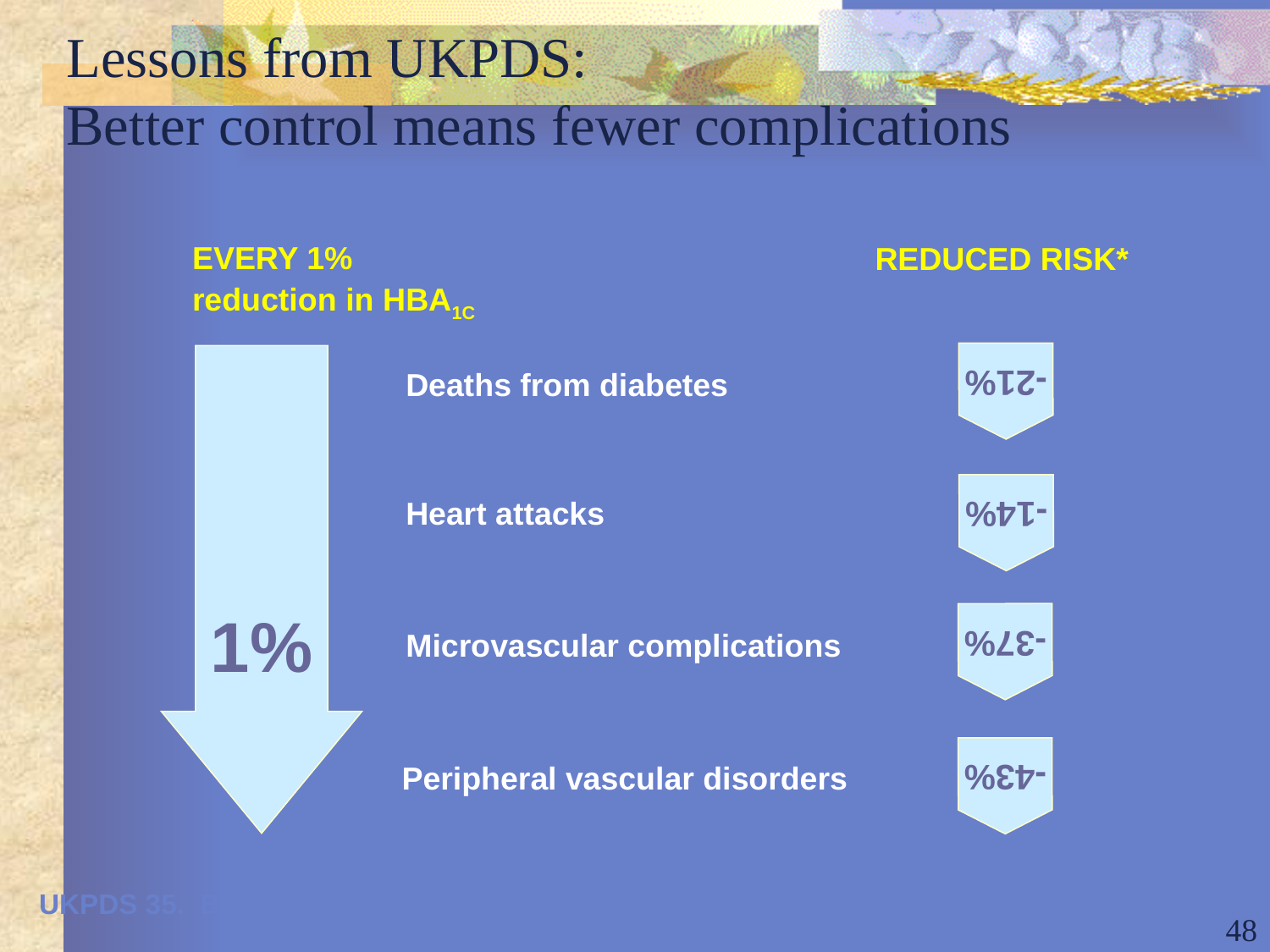

# Lessons from UKPDS: Better control means fewer complications
EVERY 1%
reduction in HBA1C
REDUCED RISK*
-21%

1%
Deaths from diabetes
-14%
Heart attacks
-37%
Microvascular complications
-43%
Peripheral vascular disorders
*p<0.0001
UKPDS 35.  BMJ 2000;  321:  405-12
48